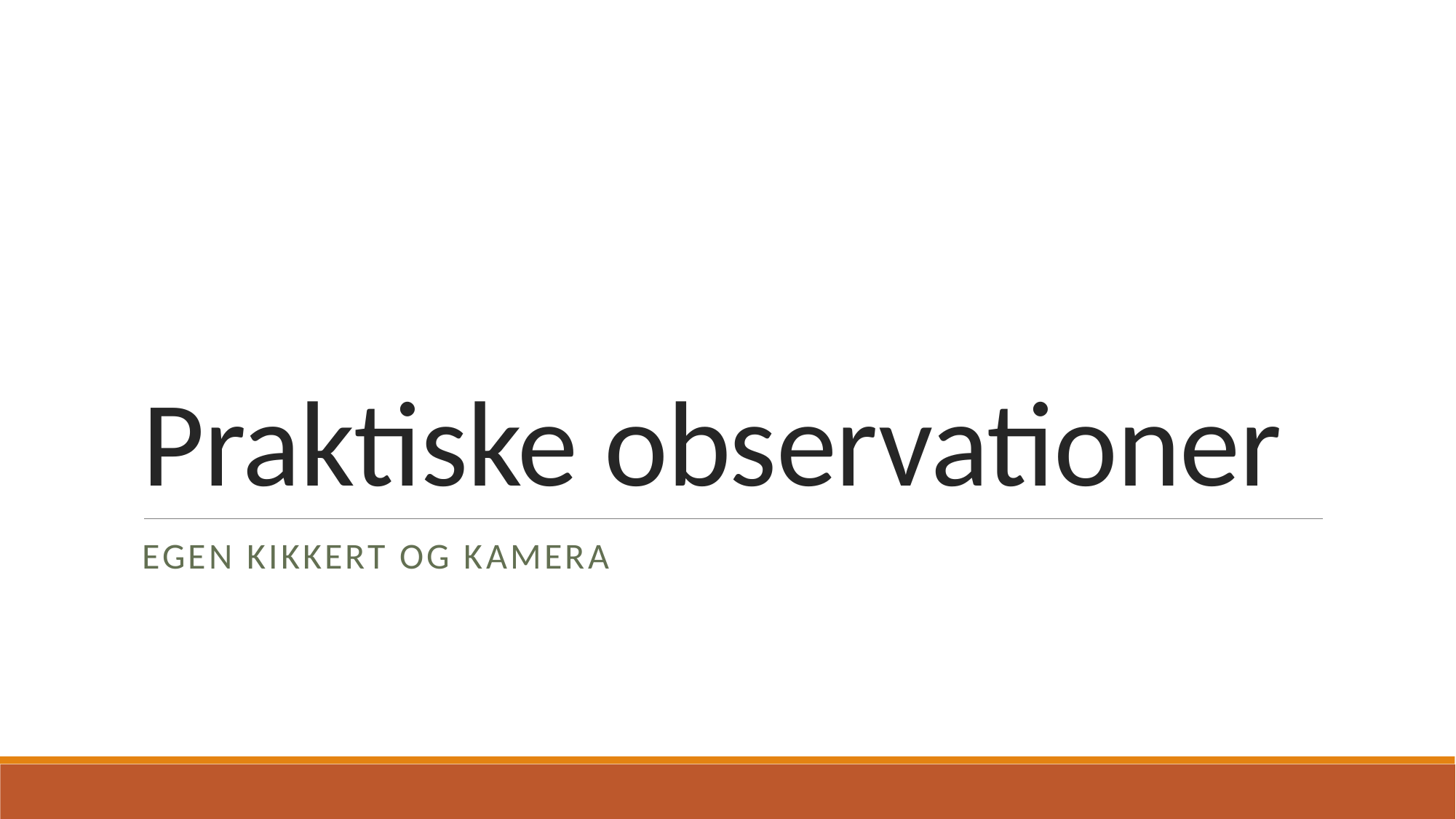

# Praktiske observationer
Egen kikkert og kamera